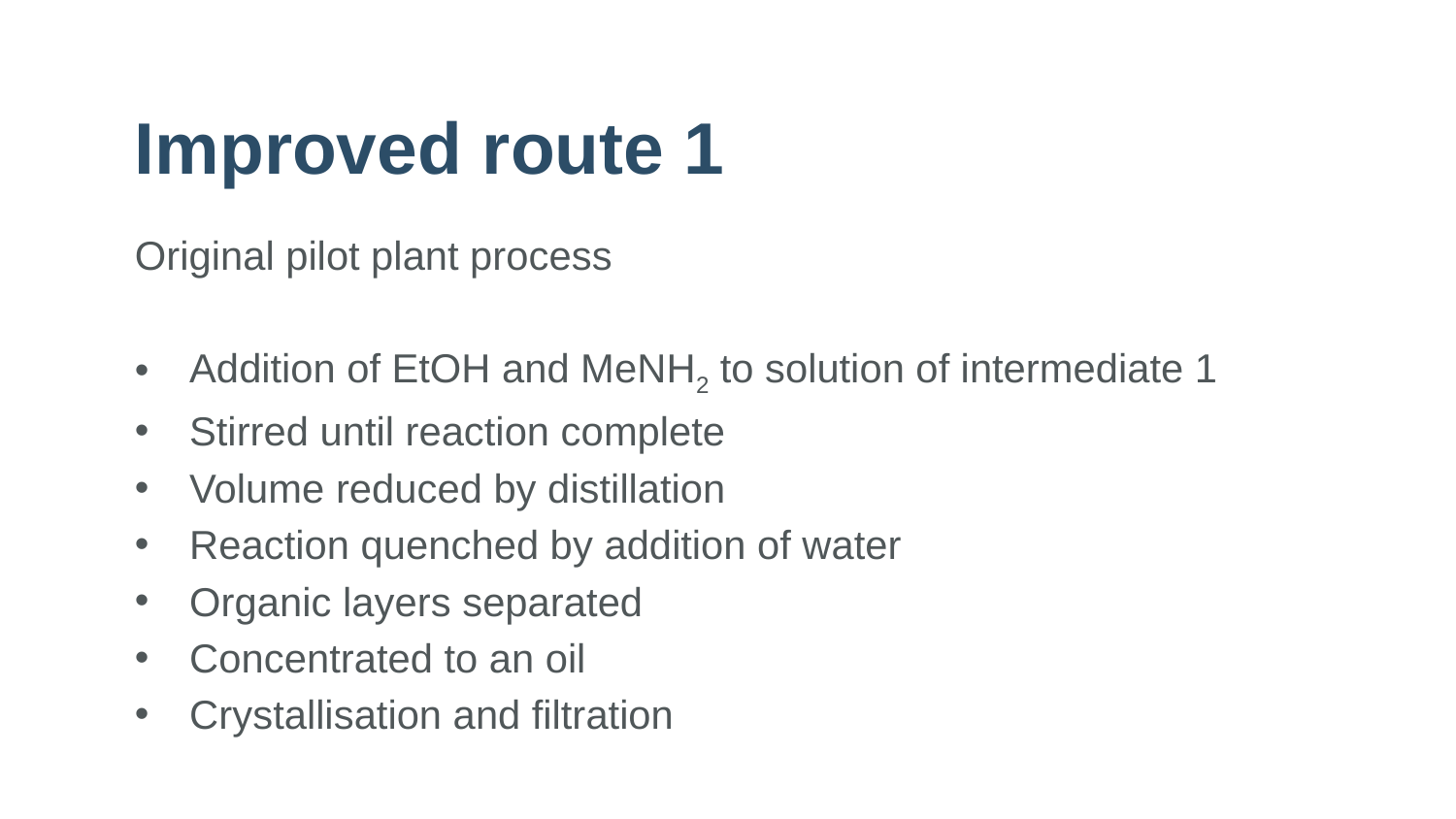

# Improved route 1
Original pilot plant process

Addition of EtOH and MeNH2 to solution of intermediate 1
Stirred until reaction complete
Volume reduced by distillation
Reaction quenched by addition of water
Organic layers separated
Concentrated to an oil
Crystallisation and filtration